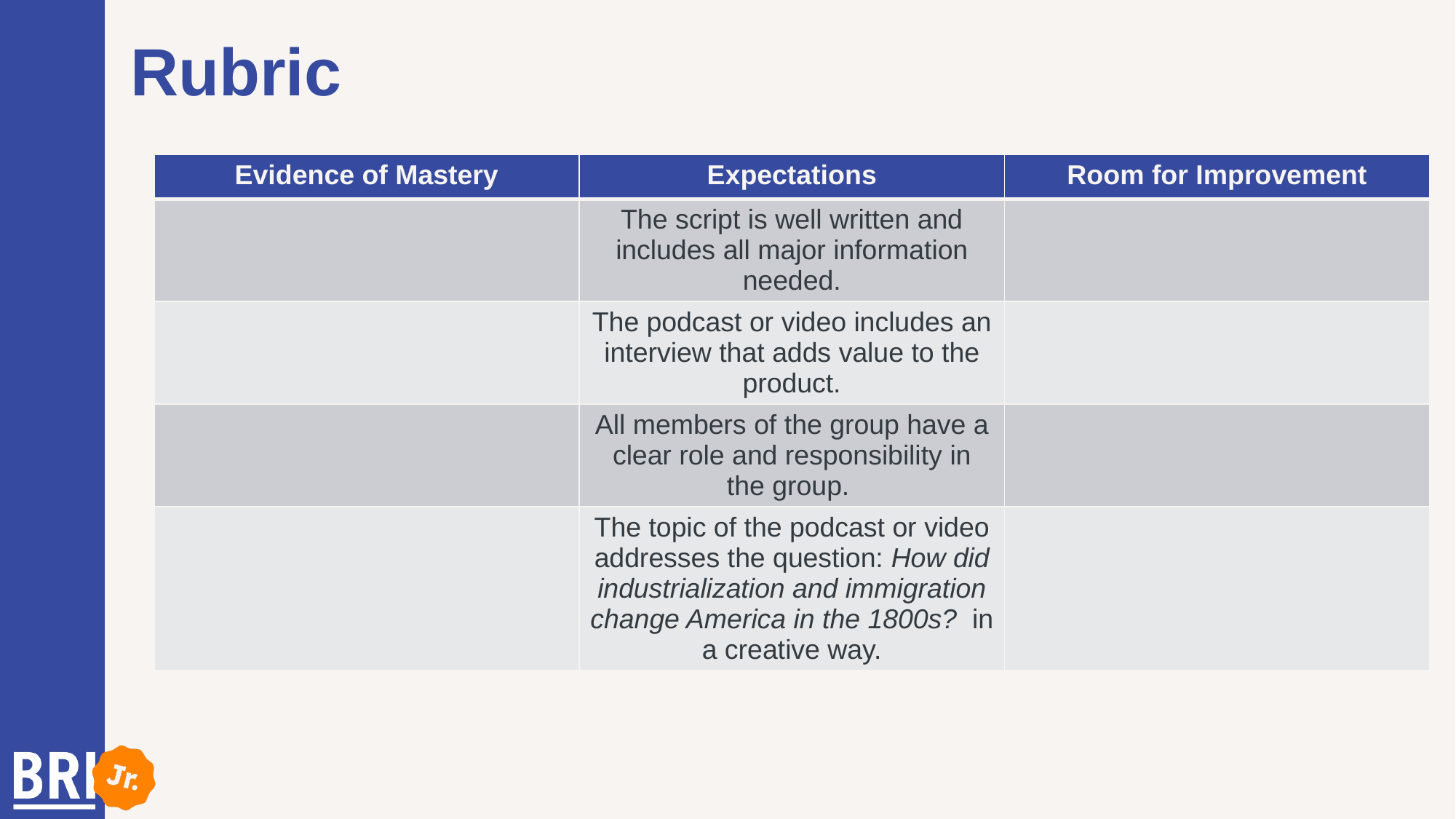

# Rubric
| Evidence of Mastery | Expectations | Room for Improvement |
| --- | --- | --- |
|  | The script is well written and includes all major information needed. |  |
|  | The podcast or video includes an interview that adds value to the product. |  |
|  | All members of the group have a clear role and responsibility in the group. |  |
|  | The topic of the podcast or video addresses the question: How did industrialization and immigration change America in the 1800s? in a creative way. |  |